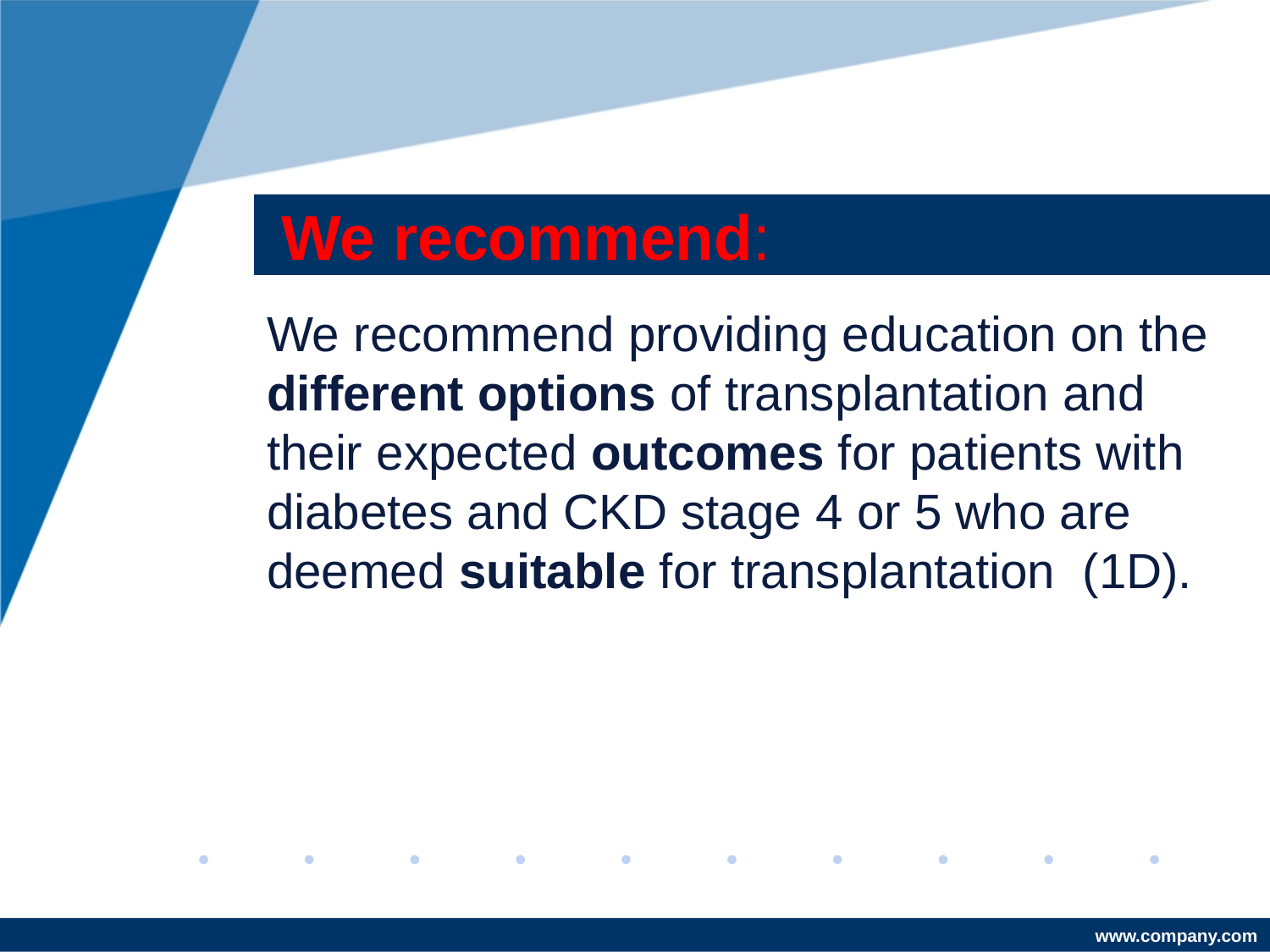

# We recommend:
We recommend providing education on the different options of transplantation and their expected outcomes for patients with diabetes and CKD stage 4 or 5 who are deemed suitable for transplantation  (1D).